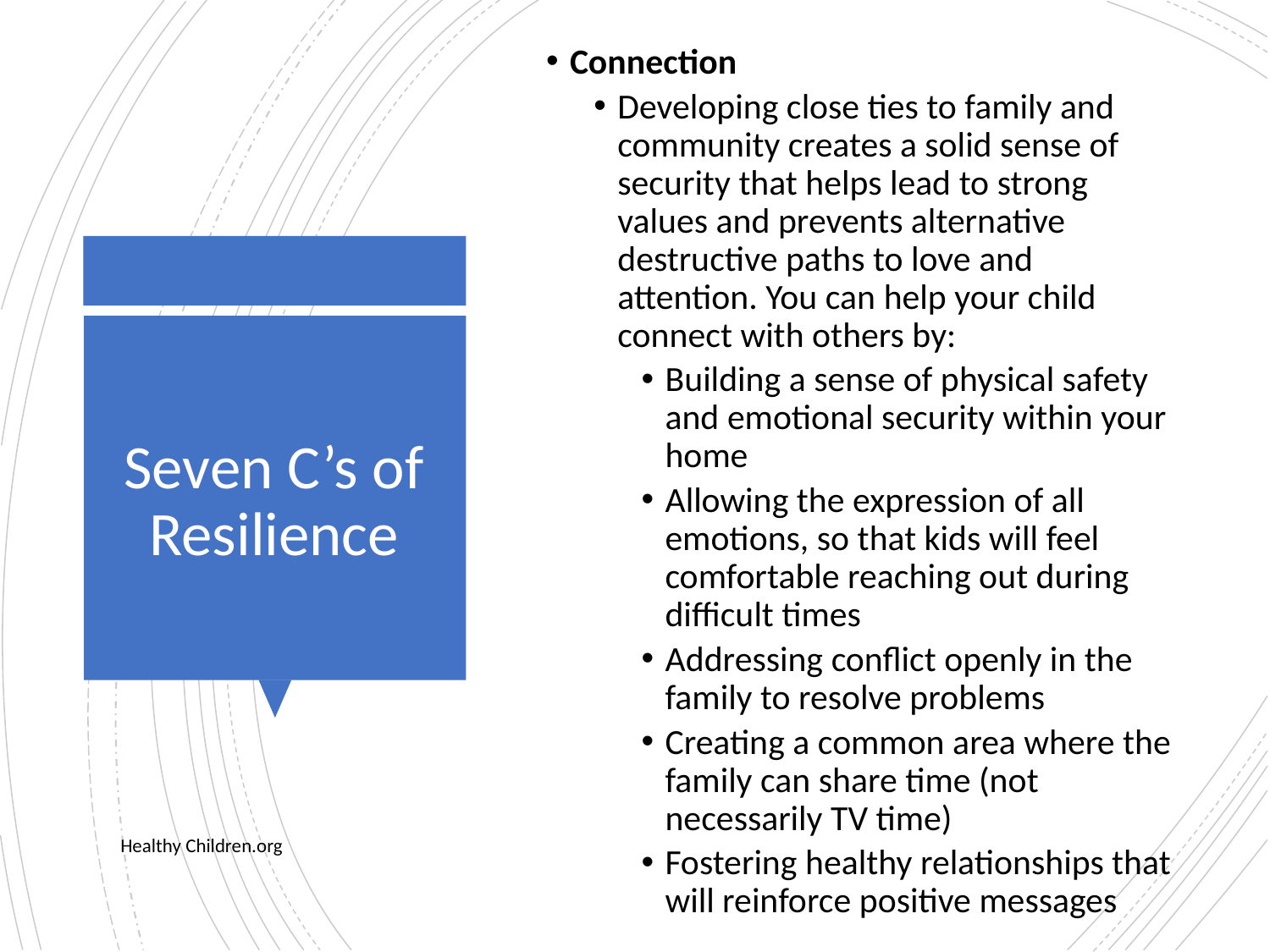

Connection
Developing close ties to family and community creates a solid sense of security that helps lead to strong values and prevents alternative destructive paths to love and attention. You can help your child connect with others by:
Building a sense of physical safety and emotional security within your home
Allowing the expression of all emotions, so that kids will feel comfortable reaching out during difficult times
Addressing conflict openly in the family to resolve problems
Creating a common area where the family can share time (not necessarily TV time)
Fostering healthy relationships that will reinforce positive messages

# Seven C’s of Resilience
Healthy Children.org